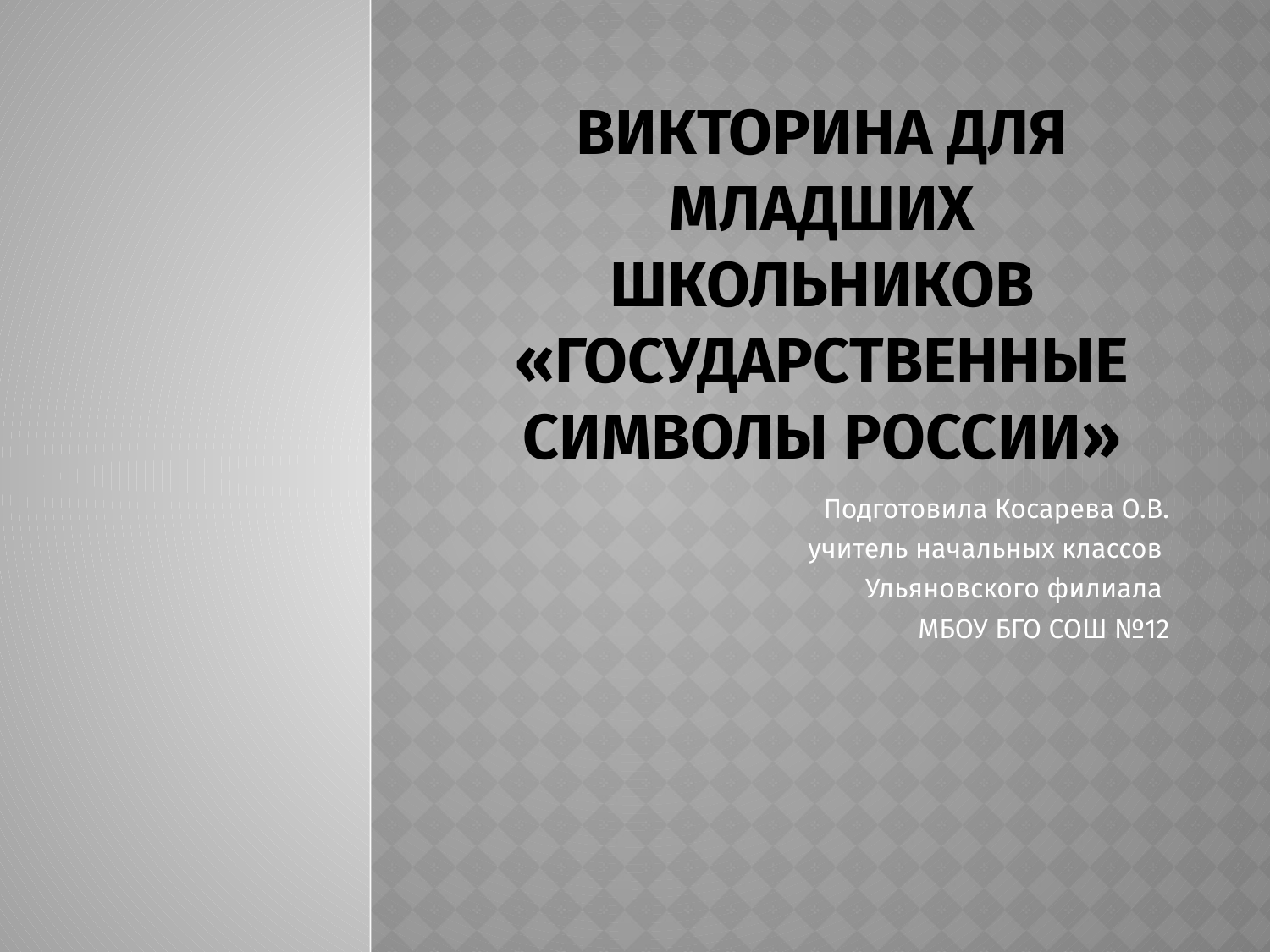

# Викторина для младших школьников «Государственные символы России»
Подготовила Косарева О.В.
учитель начальных классов
Ульяновского филиала
МБОУ БГО СОШ №12